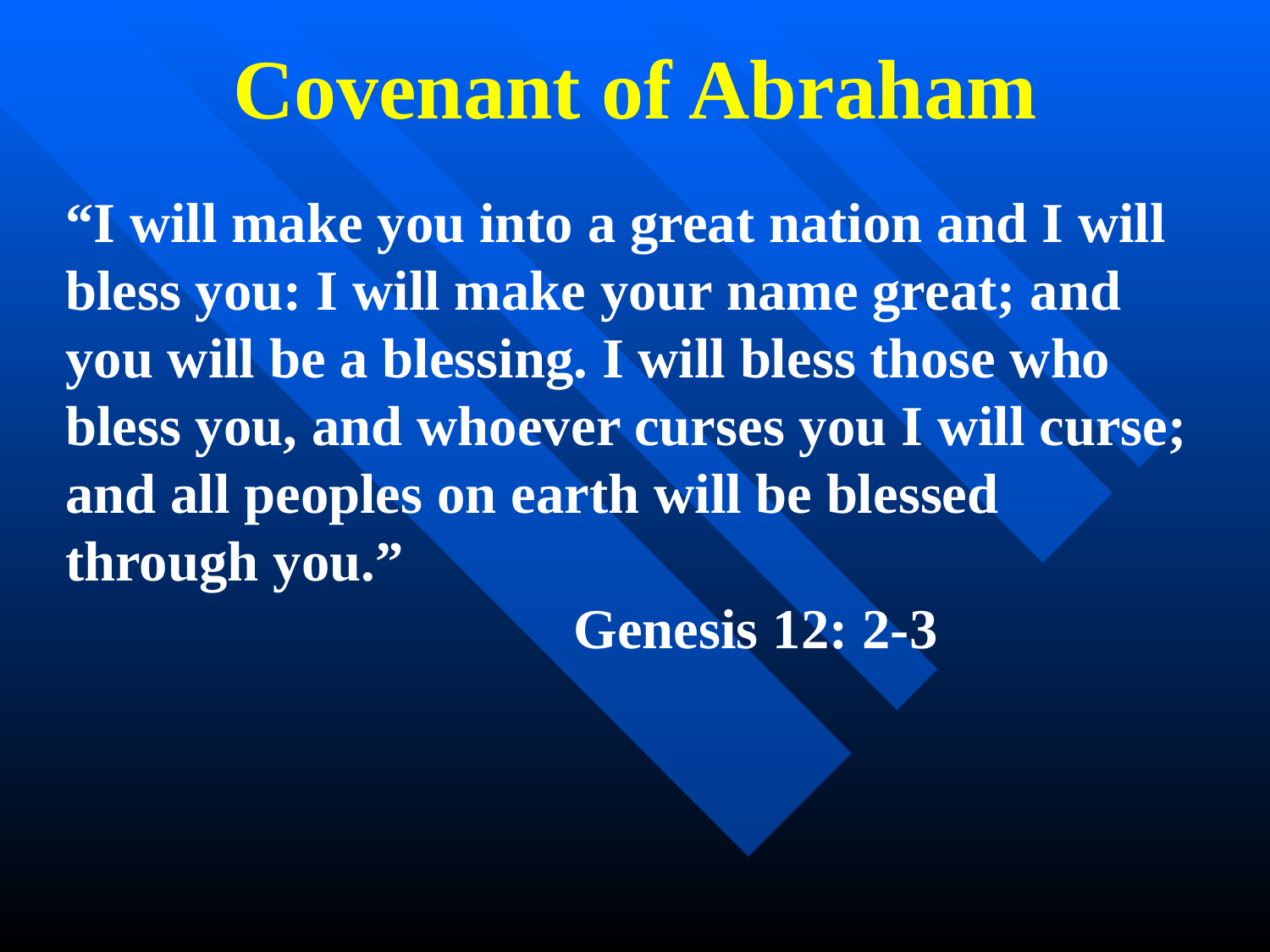

Covenant of Abraham
“I will make you into a great nation and I will bless you: I will make your name great; and you will be a blessing. I will bless those who bless you, and whoever curses you I will curse; and all peoples on earth will be blessed through you.”
				Genesis 12: 2-3